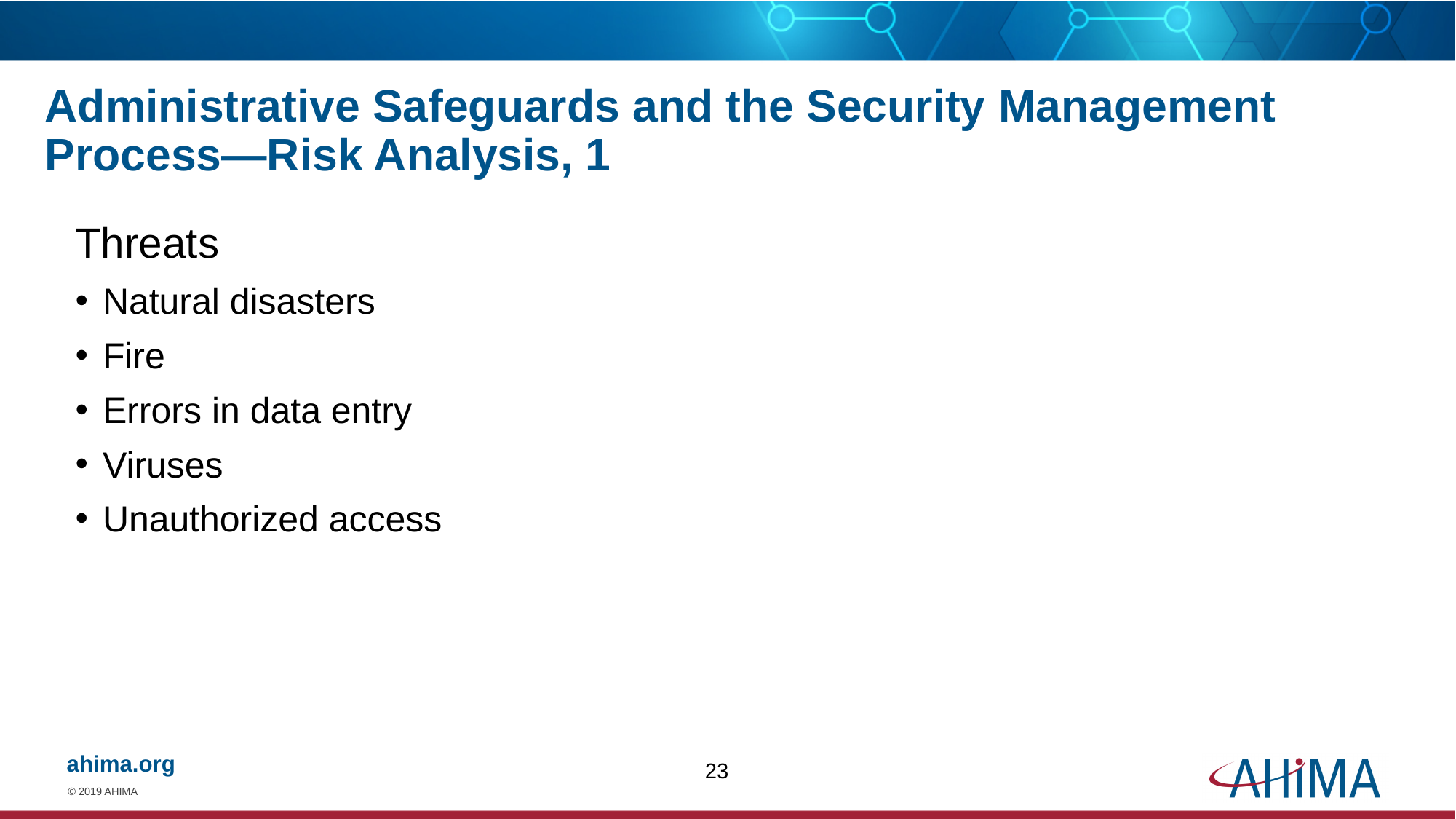

# Administrative Safeguards and the Security Management Process—Risk Analysis, 1
Threats
Natural disasters
Fire
Errors in data entry
Viruses
Unauthorized access